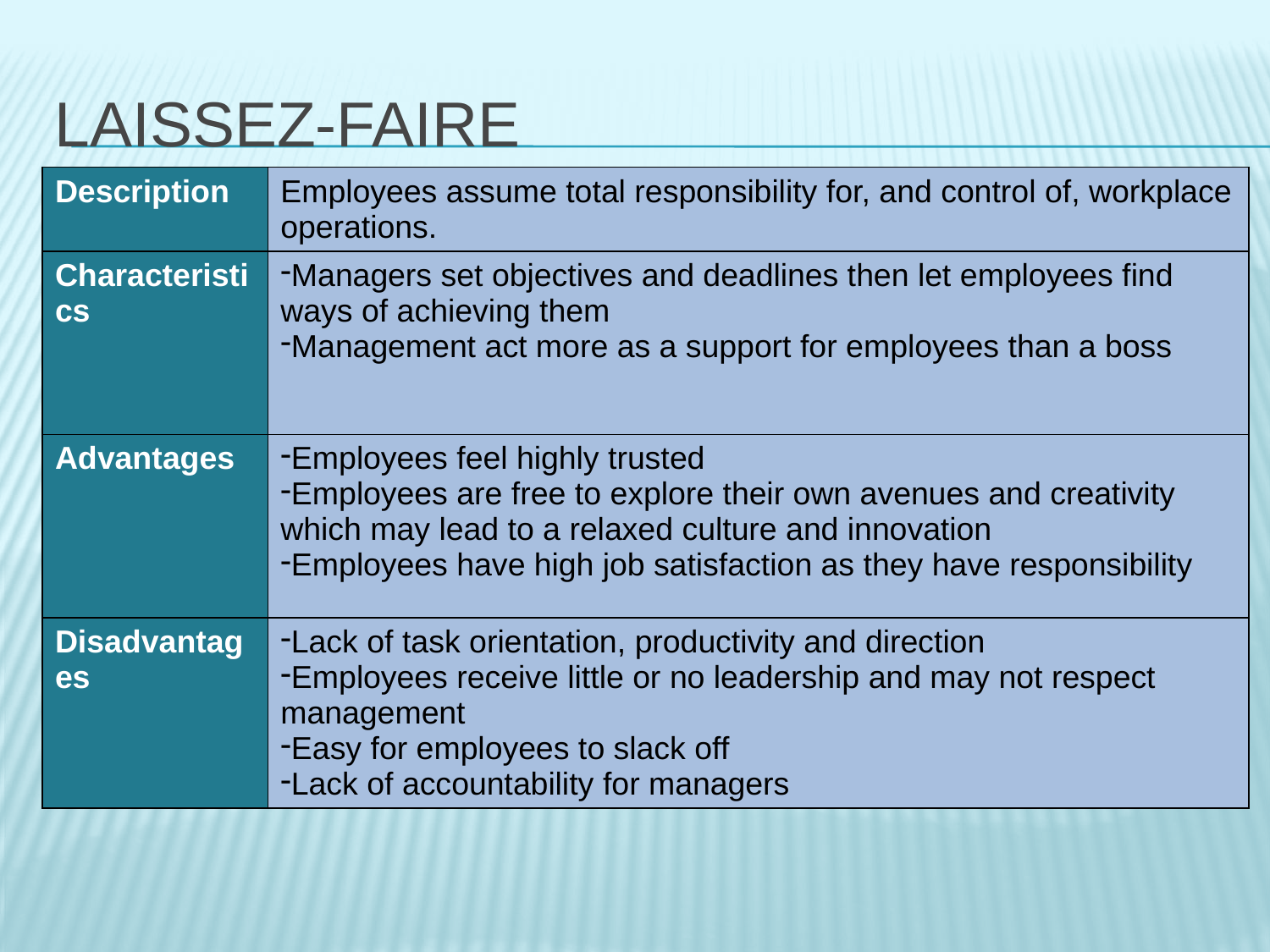

# Laissez-faire
| Description | Employees assume total responsibility for, and control of, workplace operations. |
| --- | --- |
| Characteristics | Managers set objectives and deadlines then let employees find ways of achieving them Management act more as a support for employees than a boss |
| Advantages | Employees feel highly trusted Employees are free to explore their own avenues and creativity which may lead to a relaxed culture and innovation Employees have high job satisfaction as they have responsibility |
| Disadvantages | Lack of task orientation, productivity and direction Employees receive little or no leadership and may not respect management Easy for employees to slack off Lack of accountability for managers |